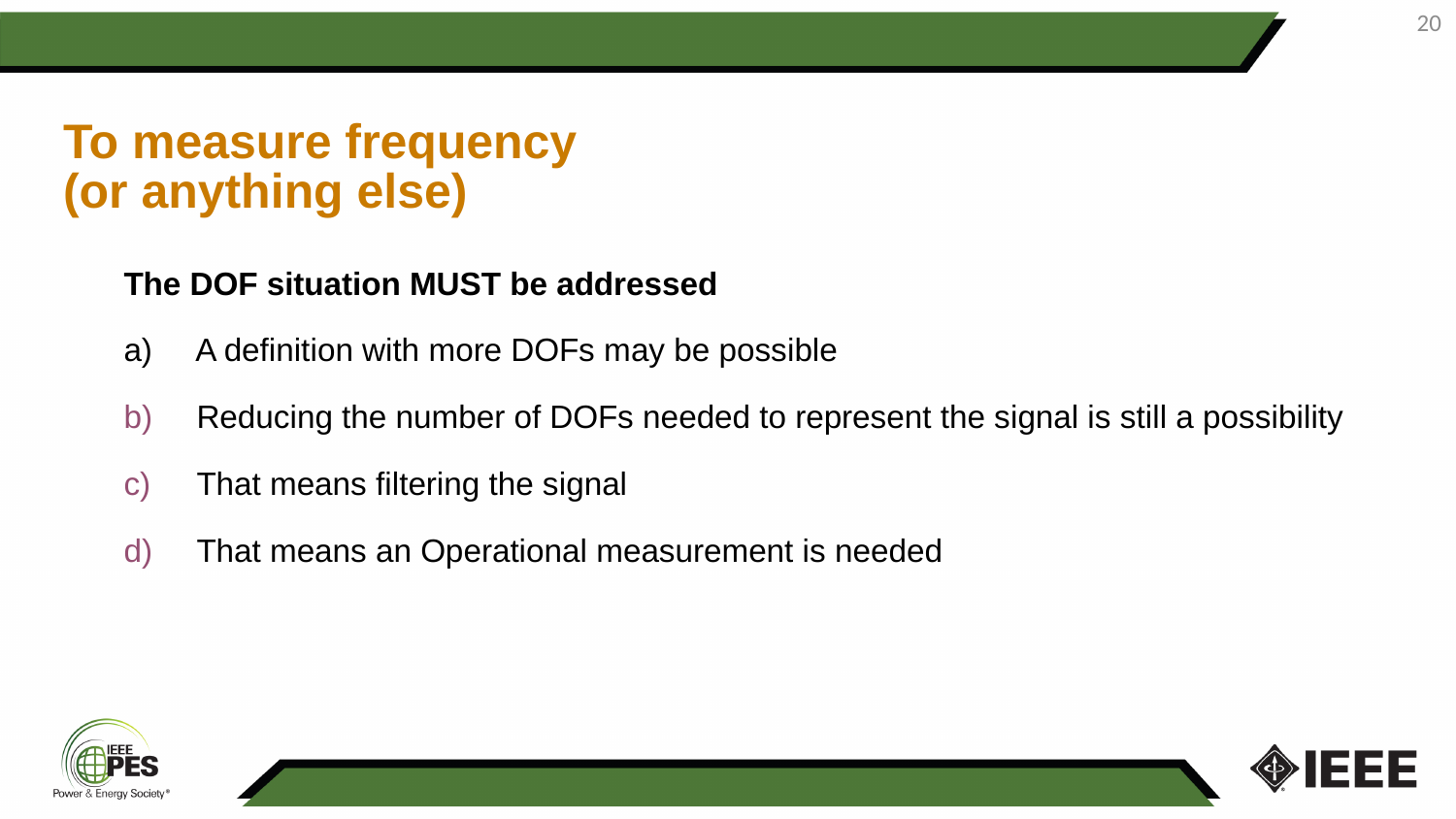

20
To measure frequency
(or anything else)
The DOF situation MUST be addressed
a)     A definition with more DOFs may be possible
Reducing the number of DOFs needed to represent the signal is still a possibility
That means filtering the signal
That means an Operational measurement is needed